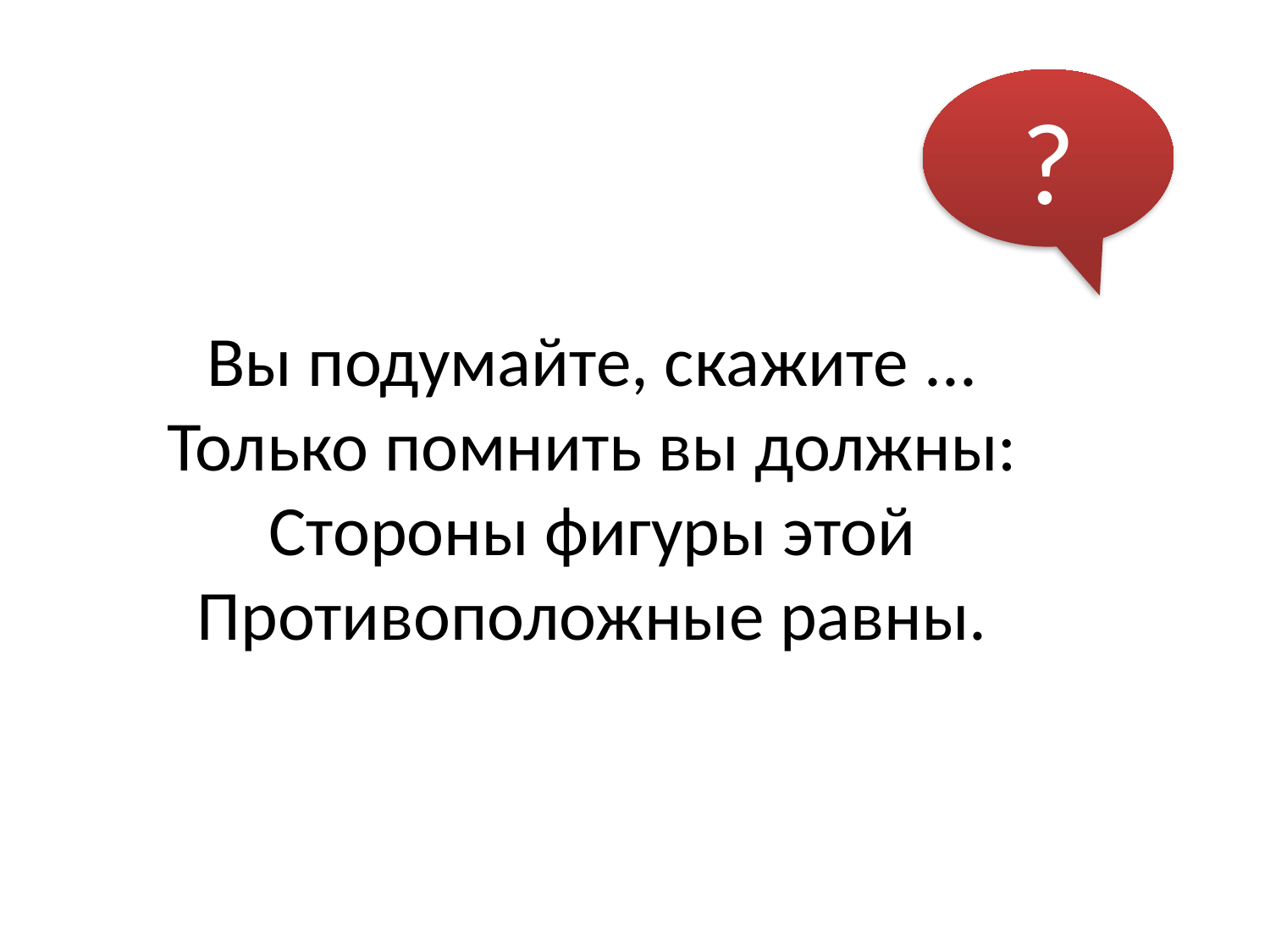

?
Вы подумайте, скажите ... 
Только помнить вы должны: 
Стороны фигуры этой 
Противоположные равны.